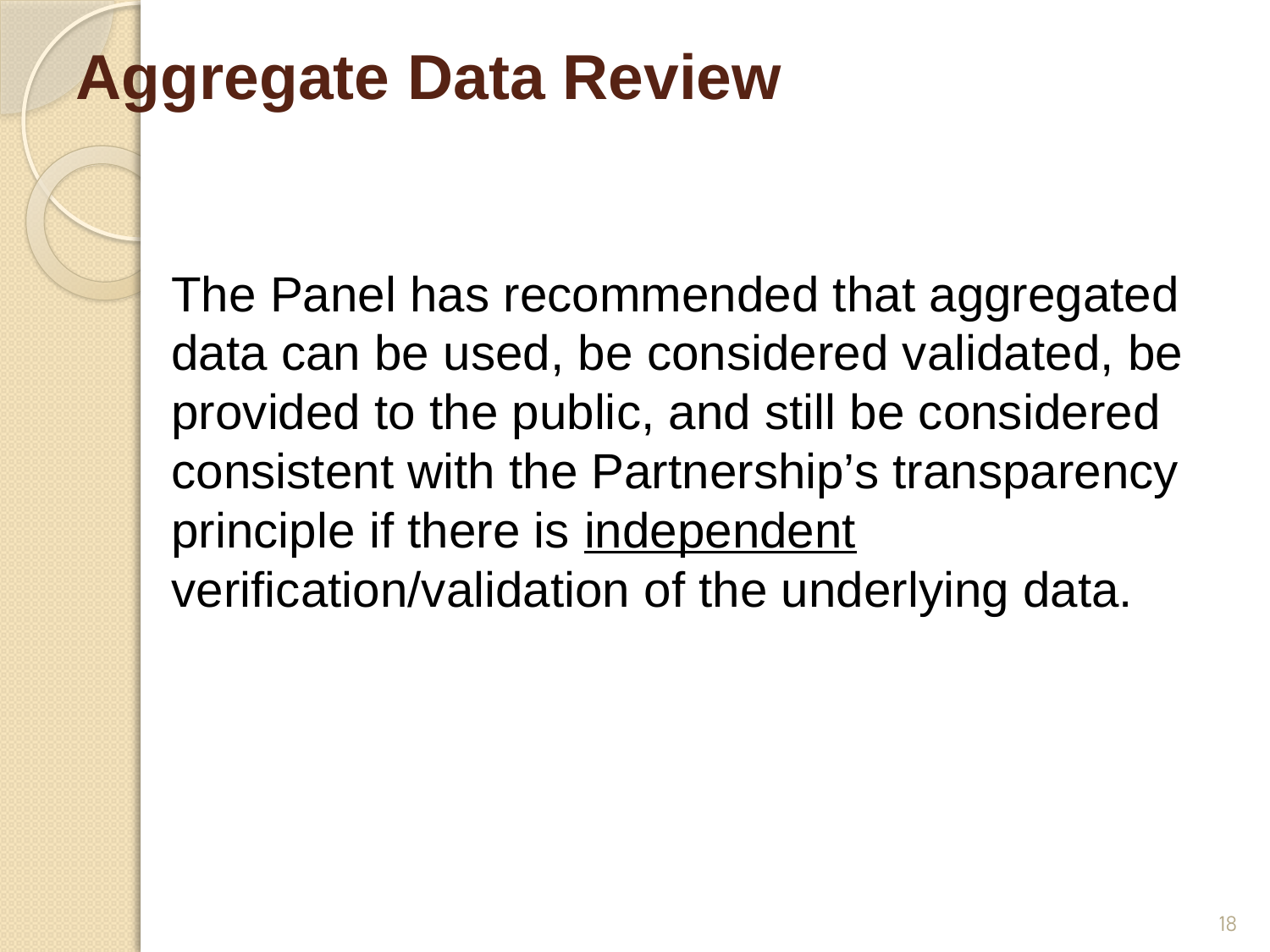

# Aggregate Data Review
The Panel has recommended that aggregated data can be used, be considered validated, be provided to the public, and still be considered consistent with the Partnership’s transparency principle if there is independent verification/validation of the underlying data.
18